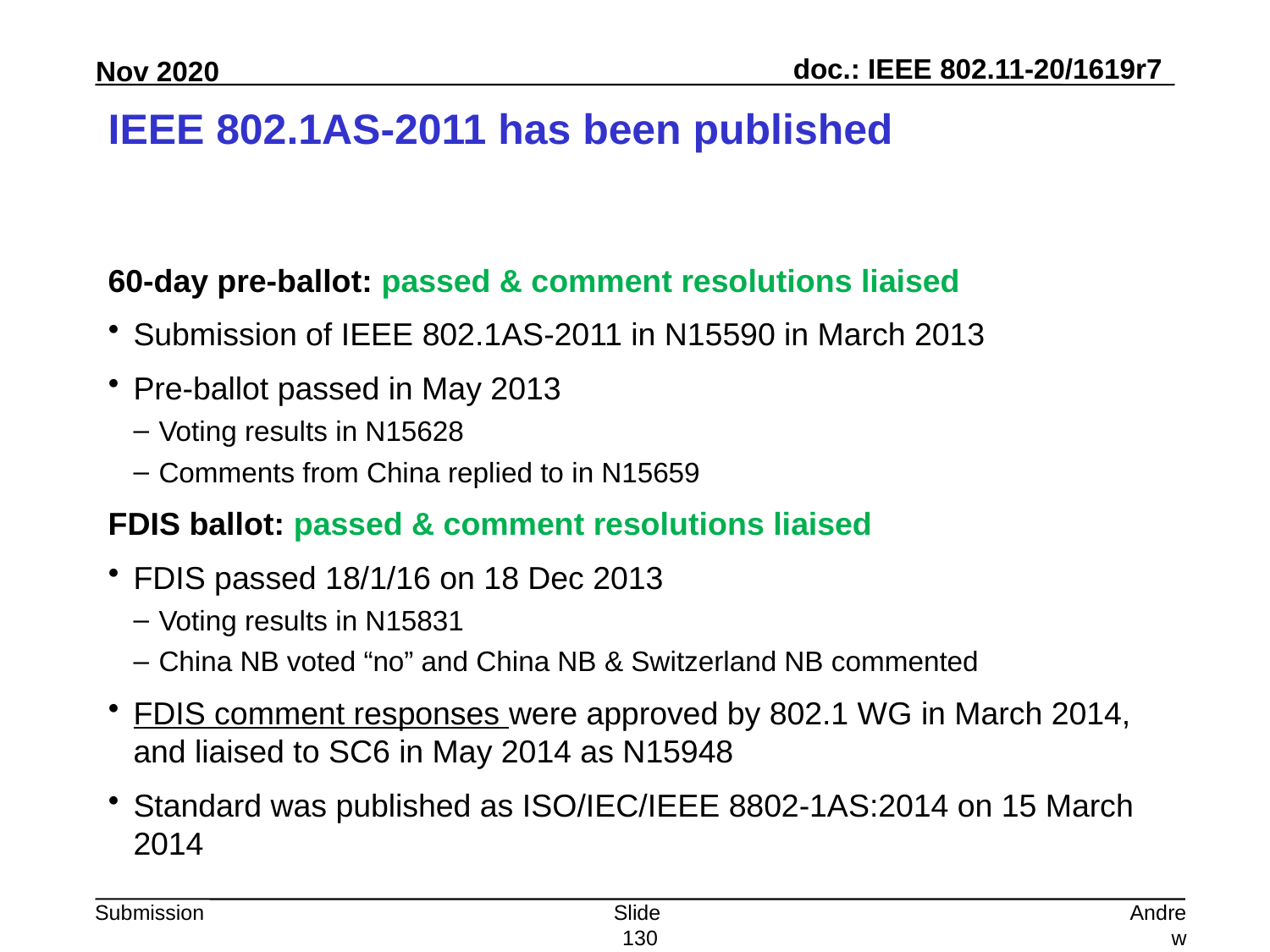

# IEEE 802.1AS-2011 has been published
60-day pre-ballot: passed & comment resolutions liaised
Submission of IEEE 802.1AS-2011 in N15590 in March 2013
Pre-ballot passed in May 2013
Voting results in N15628
Comments from China replied to in N15659
FDIS ballot: passed & comment resolutions liaised
FDIS passed 18/1/16 on 18 Dec 2013
Voting results in N15831
China NB voted “no” and China NB & Switzerland NB commented
FDIS comment responses were approved by 802.1 WG in March 2014, and liaised to SC6 in May 2014 as N15948
Standard was published as ISO/IEC/IEEE 8802-1AS:2014 on 15 March 2014

Slide 130
Andrew Myles, Cisco